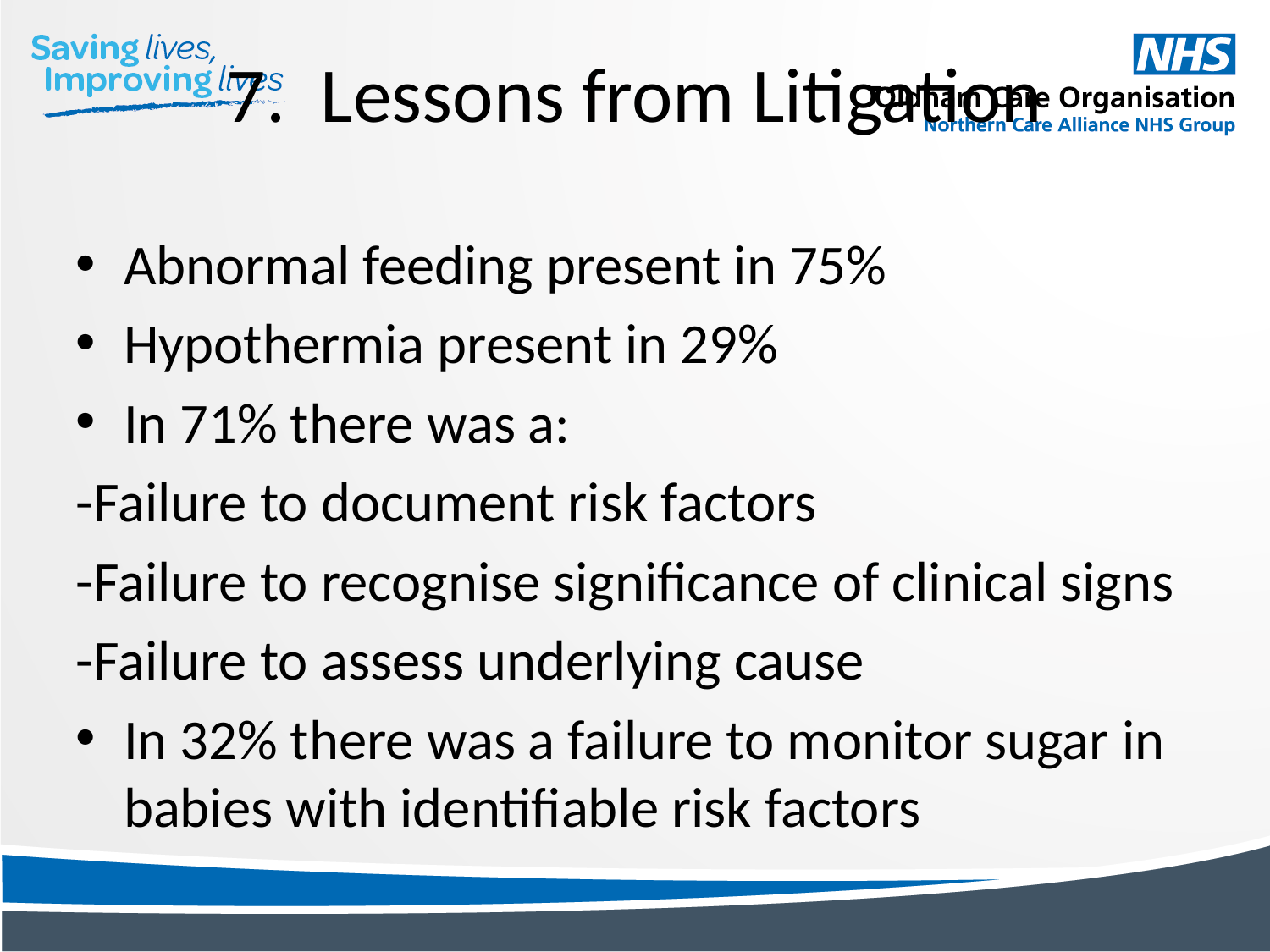

# 7.  Lessons from Litigation
Abnormal feeding present in 75%
Hypothermia present in 29%
In 71% there was a:
-Failure to document risk factors
-Failure to recognise significance of clinical signs
-Failure to assess underlying cause
In 32% there was a failure to monitor sugar in babies with identifiable risk factors